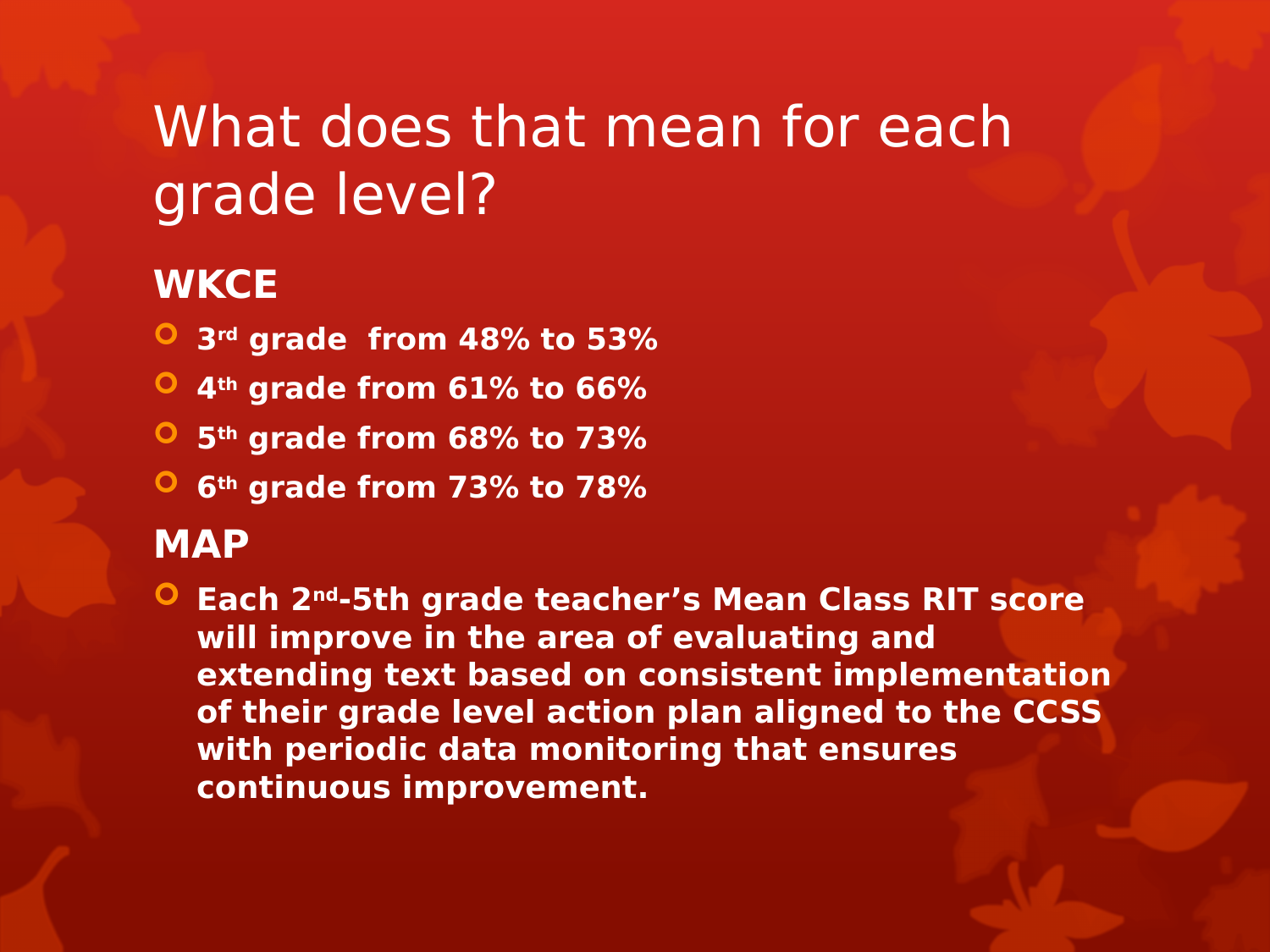

# What does that mean for each grade level?
WKCE
3rd grade  from 48% to 53%
	4th grade from 61% to 66%
	5th grade from 68% to 73%
	6th grade from 73% to 78%
MAP
Each 2nd-5th grade teacher’s Mean Class RIT score will improve in the area of evaluating and extending text based on consistent implementation of their grade level action plan aligned to the CCSS with periodic data monitoring that ensures continuous improvement.